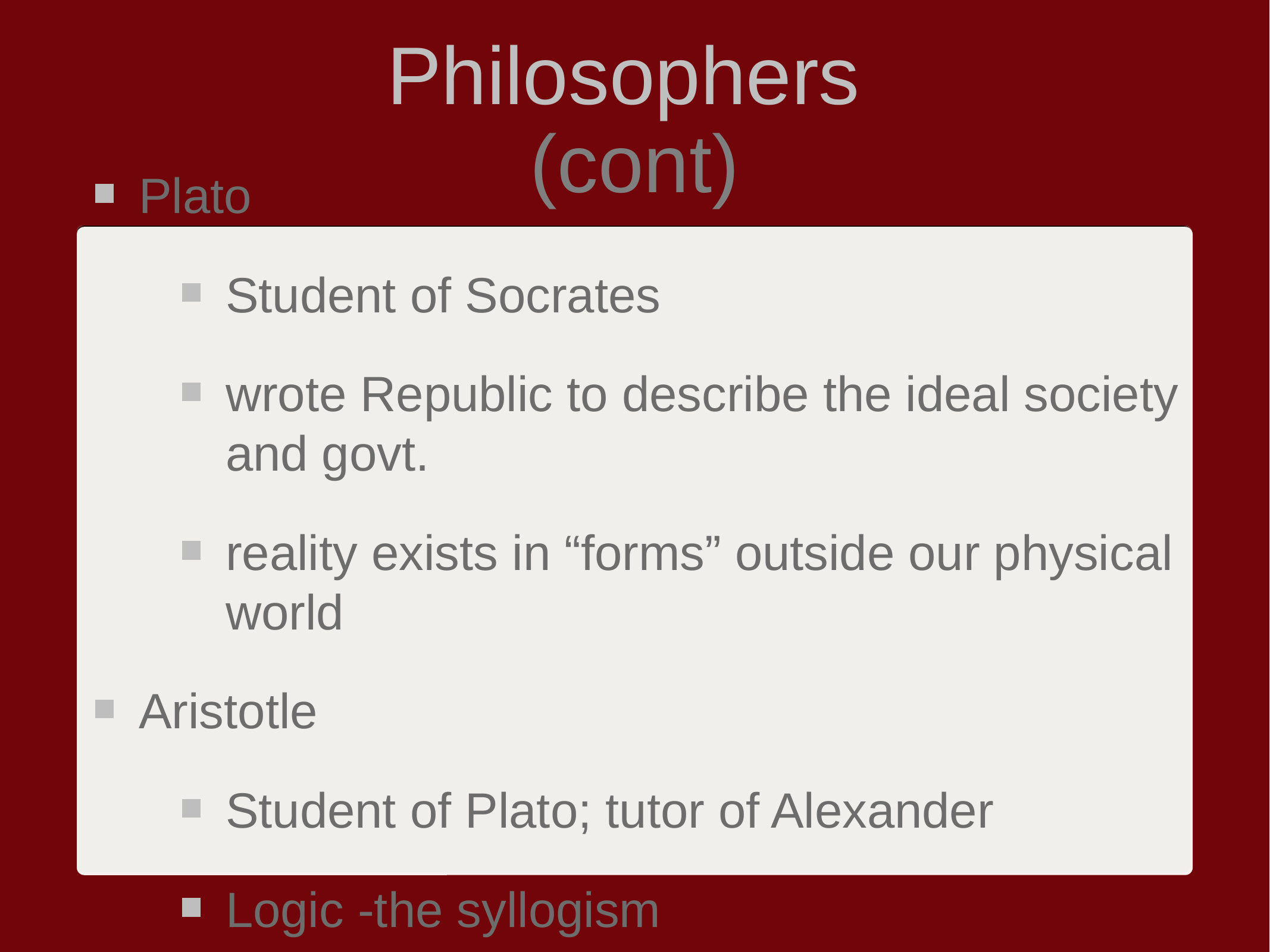

# Philosophers (cont)
Plato
Student of Socrates
wrote Republic to describe the ideal society and govt.
reality exists in “forms” outside our physical world
Aristotle
Student of Plato; tutor of Alexander
Logic -the syllogism